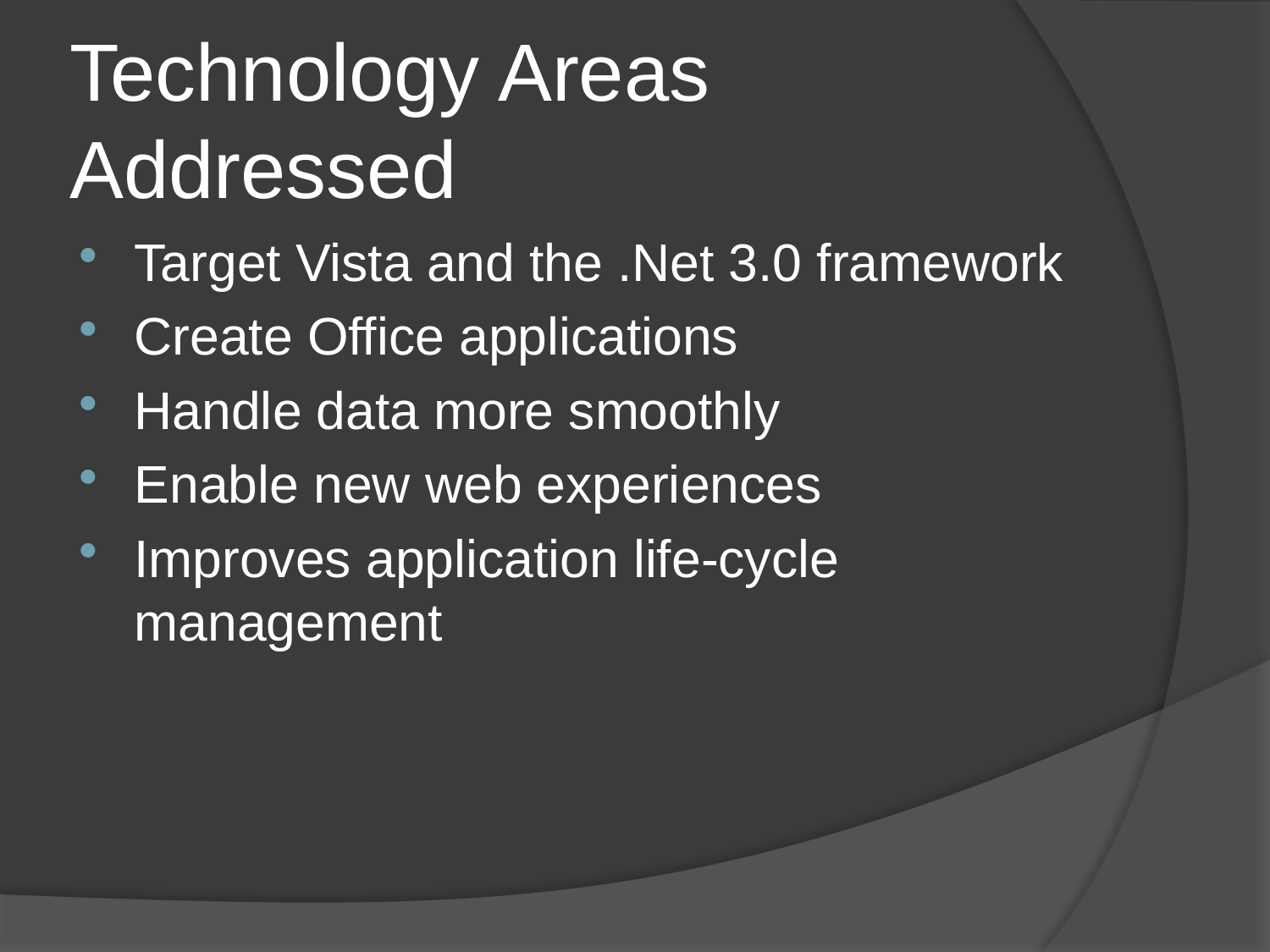

# Technology Areas Addressed
Target Vista and the .Net 3.0 framework
Create Office applications
Handle data more smoothly
Enable new web experiences
Improves application life-cycle management